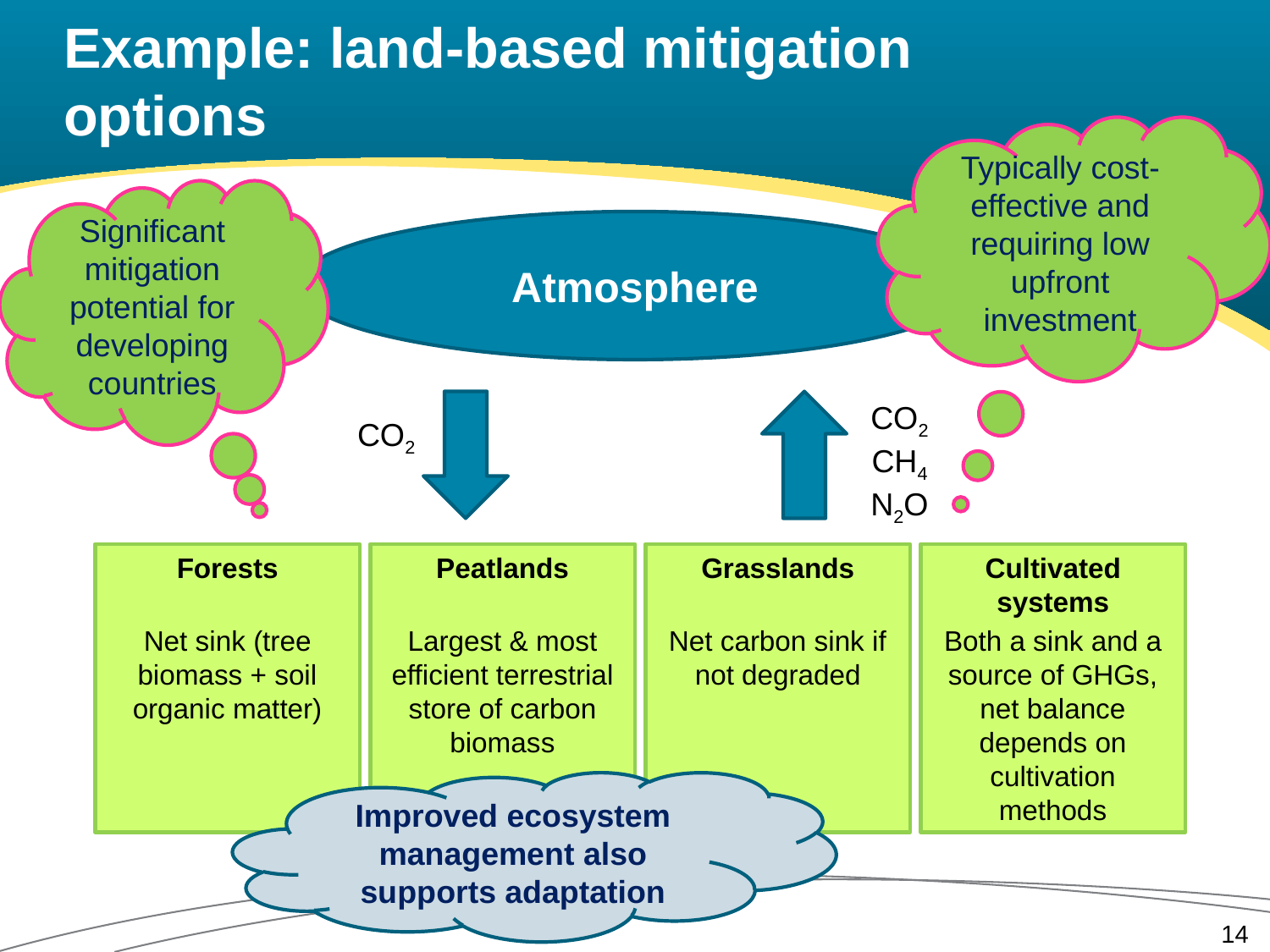

# Example: land-based mitigation options
Typically cost-effective and requiring low upfront investment
Significant mitigation potential for developing countries
Atmosphere

CO2

CO2
CH4
N2O
Forests

Net sink (tree biomass + soil organic matter)
Peatlands

Largest & most efficient terrestrial store of carbon biomass
Grasslands

Net carbon sink if not degraded
Cultivated systems
Both a sink and a source of GHGs, net balance depends on cultivation methods
Improved ecosystem management also supports adaptation
14